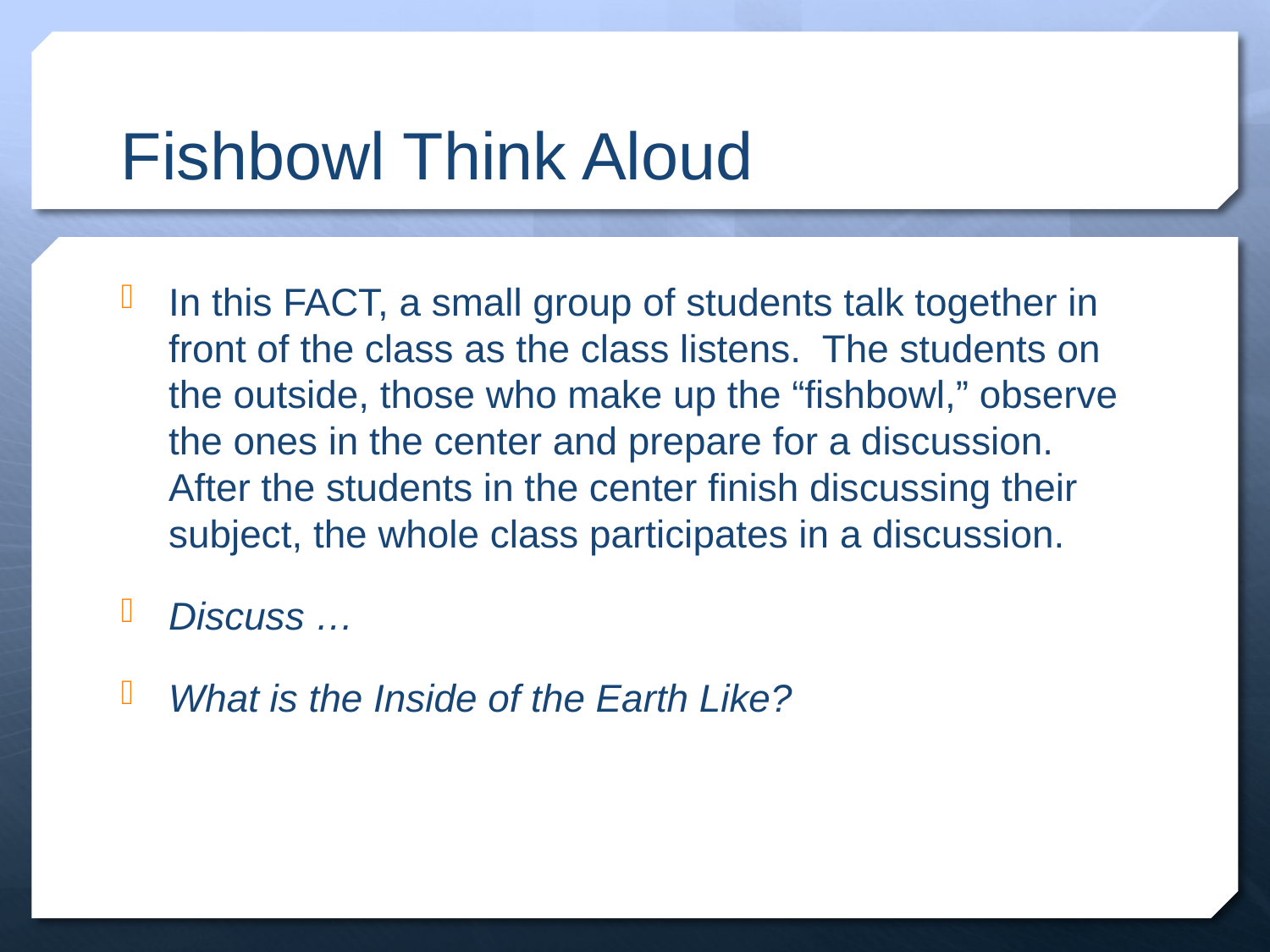

# Fishbowl Think Aloud
In this FACT, a small group of students talk together in front of the class as the class listens.  The students on the outside, those who make up the “fishbowl,” observe the ones in the center and prepare for a discussion.  After the students in the center finish discussing their subject, the whole class participates in a discussion.
Discuss …
What is the Inside of the Earth Like?